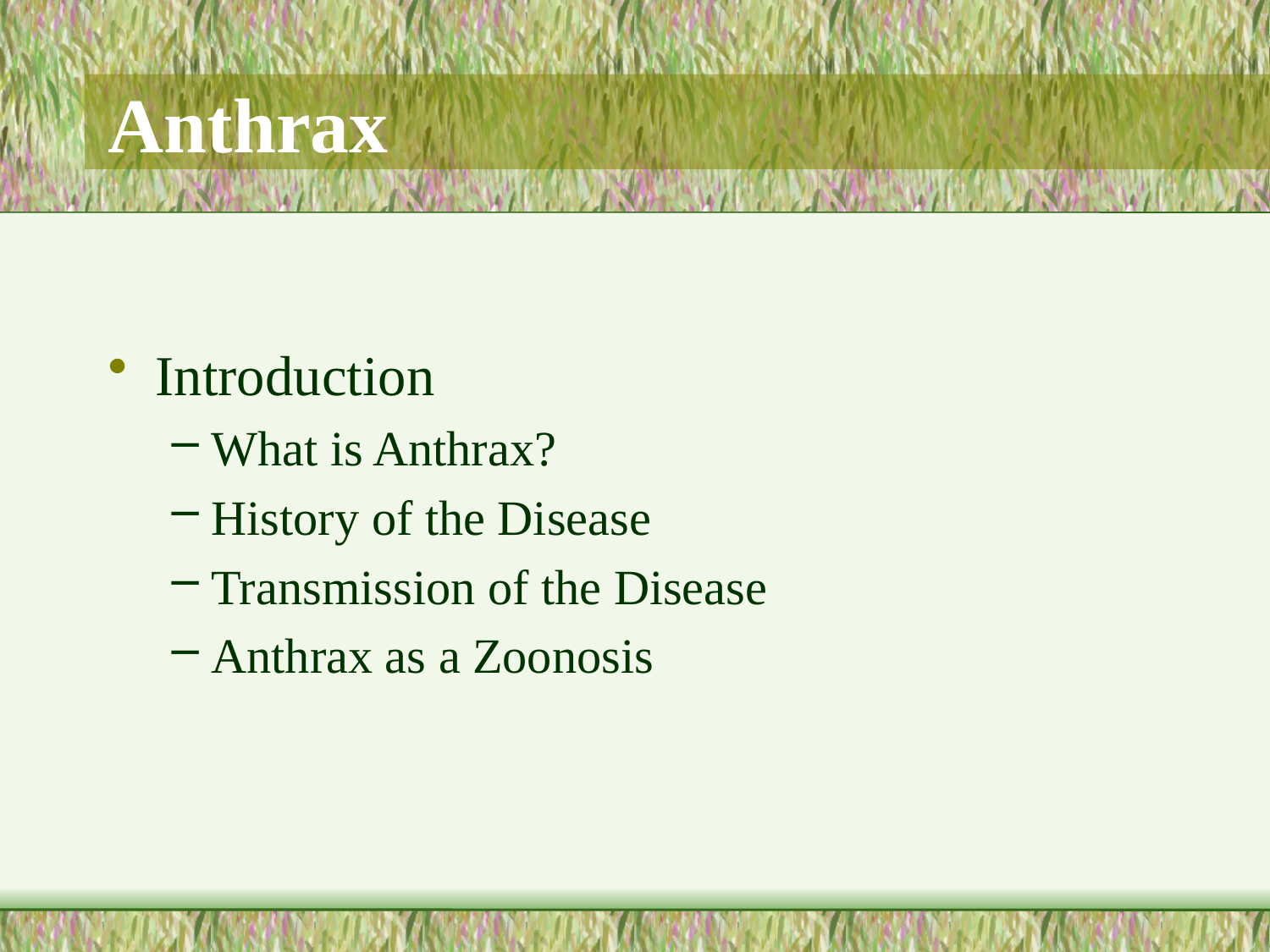

# Anthrax

Introduction
What is Anthrax?
History of the Disease
Transmission of the Disease
Anthrax as a Zoonosis